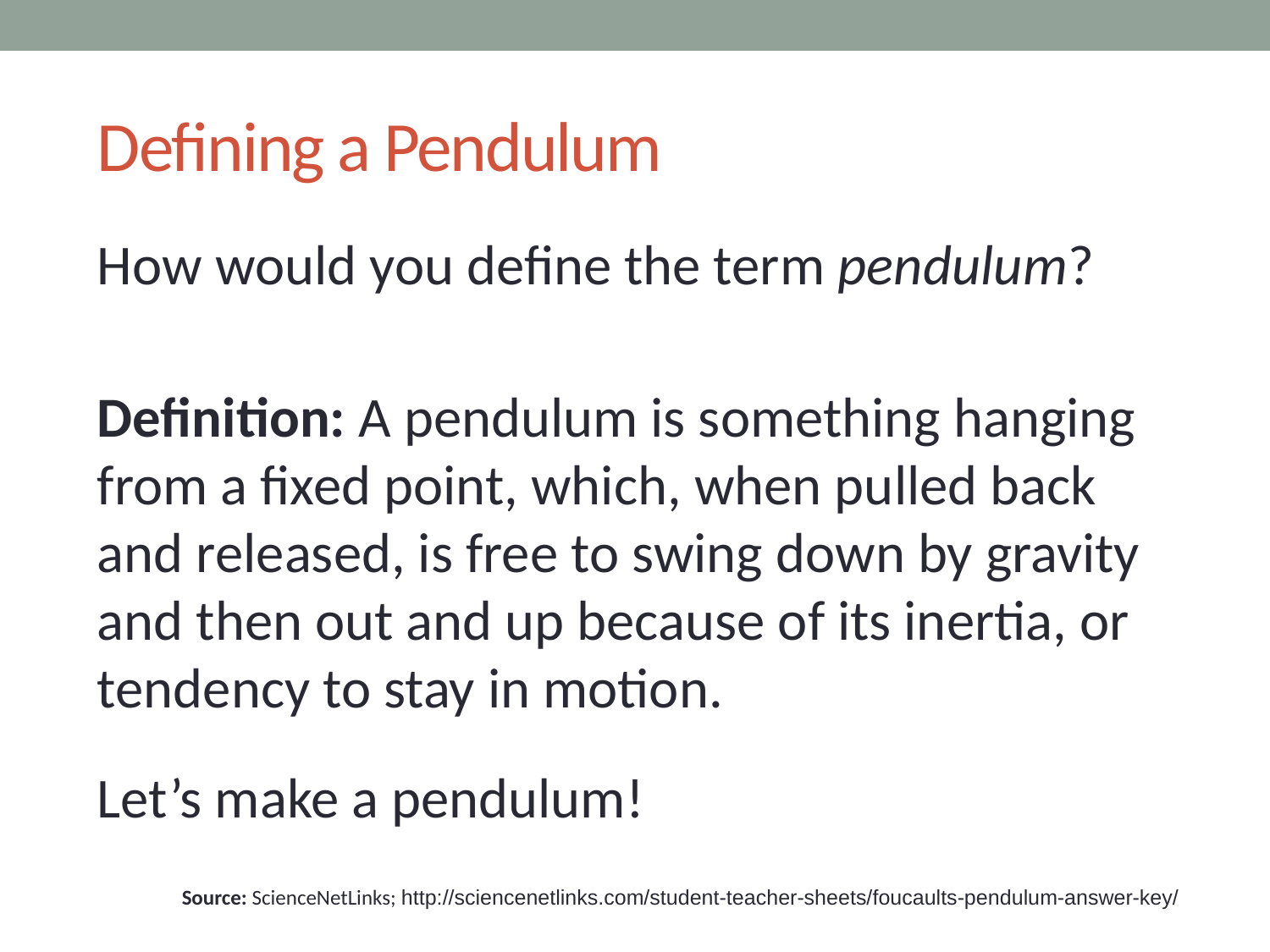

# Defining a Pendulum
How would you define the term pendulum?
Definition: A pendulum is something hanging from a fixed point, which, when pulled back and released, is free to swing down by gravity and then out and up because of its inertia, or tendency to stay in motion.
Let’s make a pendulum!
Source: ScienceNetLinks; http://sciencenetlinks.com/student-teacher-sheets/foucaults-pendulum-answer-key/